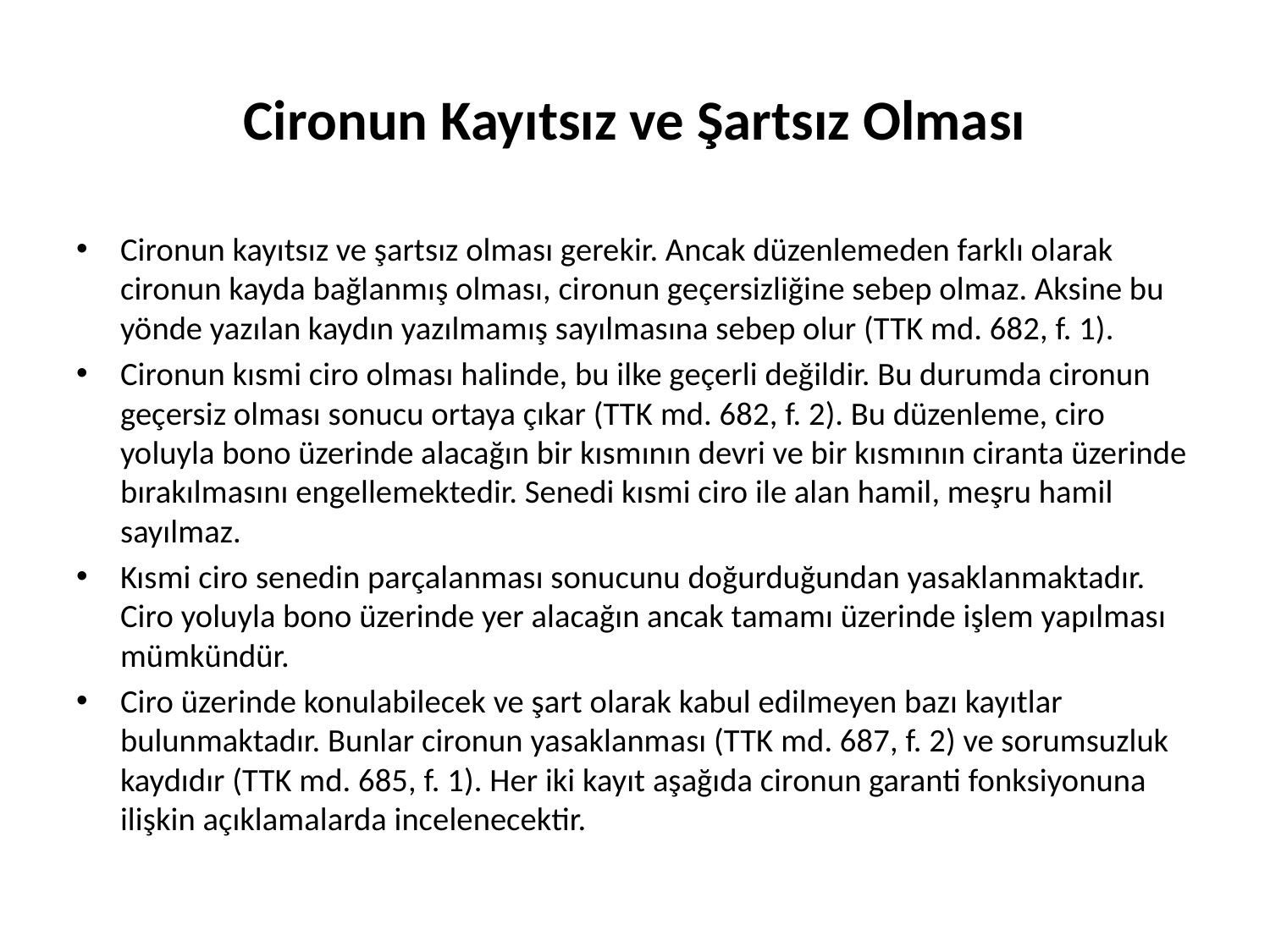

# Cironun Kayıtsız ve Şartsız Olması
Cironun kayıtsız ve şartsız olması gerekir. Ancak düzenlemeden farklı olarak cironun kayda bağlanmış olması, cironun geçersizliğine sebep olmaz. Aksine bu yönde yazılan kaydın yazılmamış sayılmasına sebep olur (TTK md. 682, f. 1).
Cironun kısmi ciro olması halinde, bu ilke geçerli değildir. Bu durumda cironun geçersiz olması sonucu ortaya çıkar (TTK md. 682, f. 2). Bu düzenleme, ciro yoluyla bono üzerinde alacağın bir kısmının devri ve bir kısmının ciranta üzerinde bırakılmasını engellemektedir. Senedi kısmi ciro ile alan hamil, meşru hamil sayılmaz.
Kısmi ciro senedin parçalanması sonucunu doğurduğundan yasaklanmaktadır. Ciro yoluyla bono üzerinde yer alacağın ancak tamamı üzerinde işlem yapılması mümkündür.
Ciro üzerinde konulabilecek ve şart olarak kabul edilmeyen bazı kayıtlar bulunmaktadır. Bunlar cironun yasaklanması (TTK md. 687, f. 2) ve sorumsuzluk kaydıdır (TTK md. 685, f. 1). Her iki kayıt aşağıda cironun garanti fonksiyonuna ilişkin açıklamalarda incelenecektir.